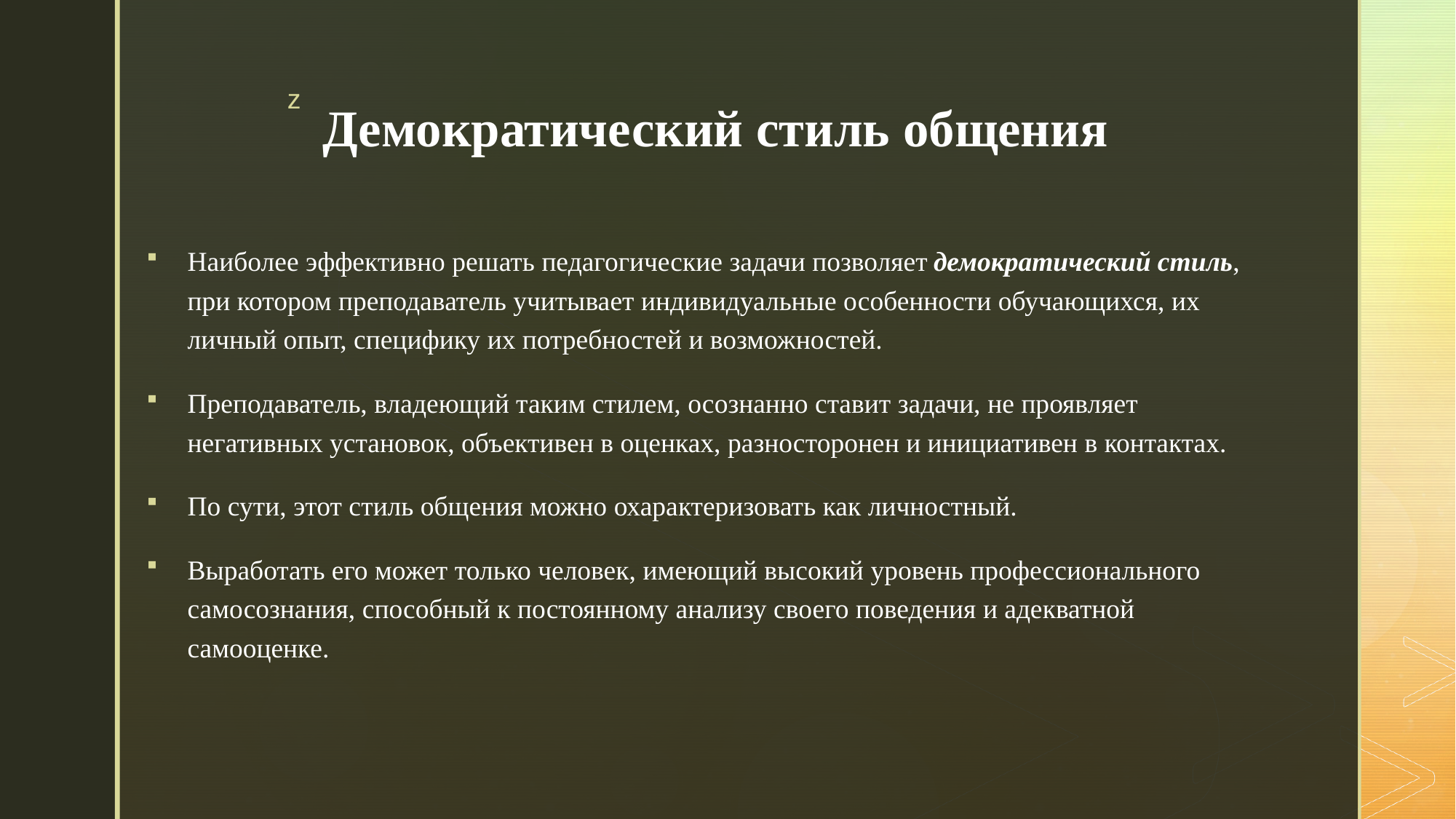

# Демократический стиль общения
Наиболее эффективно решать педагогические задачи позволяет демократический стиль, при котором преподаватель учитывает индивидуальные особенности обучающихся, их личный опыт, специфику их потребностей и возможностей.
Преподаватель, владеющий таким стилем, осознанно ставит задачи, не проявляет негативных установок, объективен в оценках, разносторонен и инициативен в контактах.
По сути, этот стиль общения можно охарактеризовать как личностный.
Выработать его может только человек, имеющий высокий уровень профессионального самосознания, способный к постоянному анализу своего поведения и адекватной самооценке.